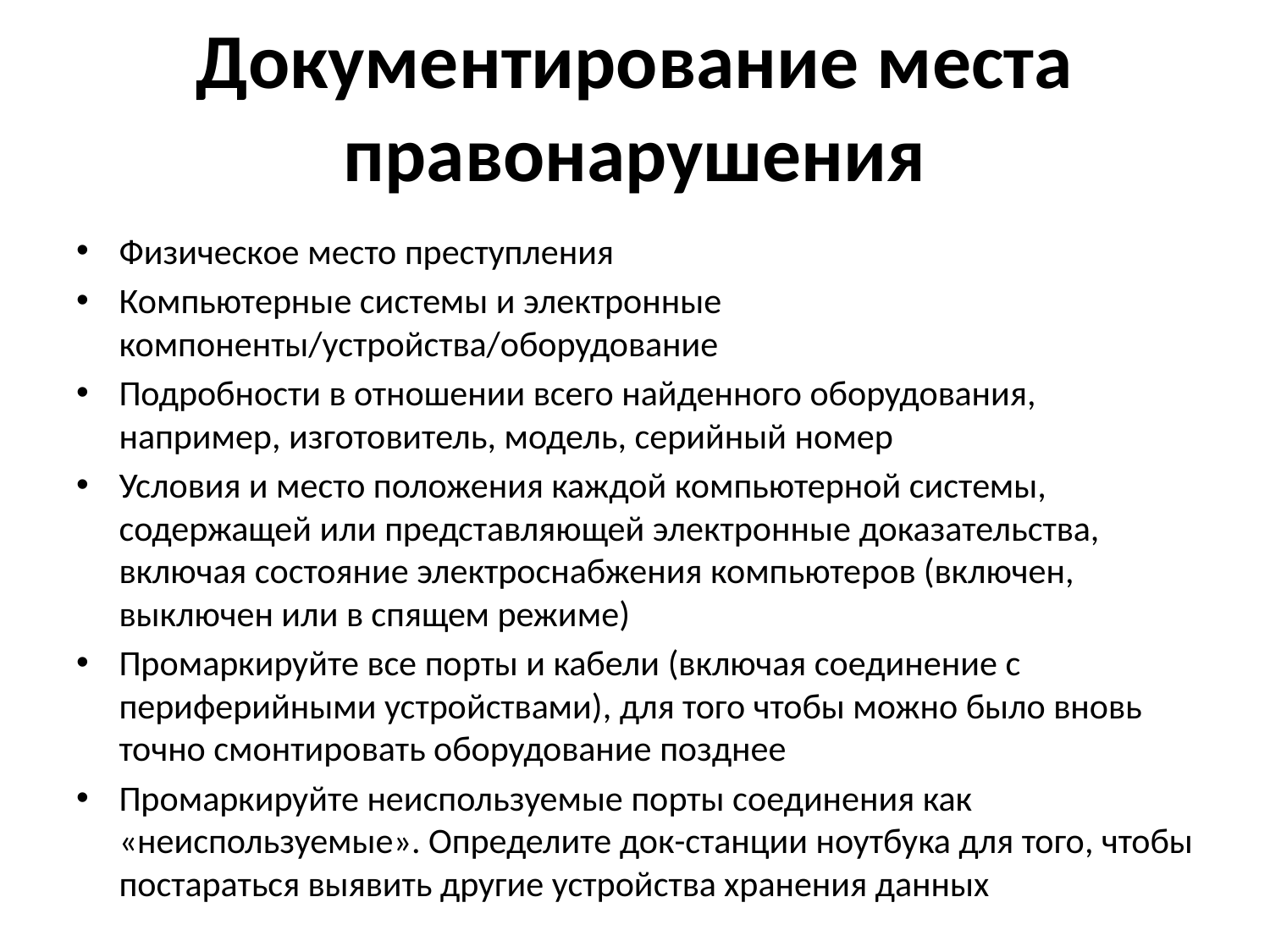

# Документирование места правонарушения
Физическое место преступления
Компьютерные системы и электронные компоненты/устройства/оборудование
Подробности в отношении всего найденного оборудования, например, изготовитель, модель, серийный номер
Условия и место положения каждой компьютерной системы, содержащей или представляющей электронные доказательства, включая состояние электроснабжения компьютеров (включен, выключен или в спящем режиме)
Промаркируйте все порты и кабели (включая соединение с периферийными устройствами), для того чтобы можно было вновь точно смонтировать оборудование позднее
Промаркируйте неиспользуемые порты соединения как «неиспользуемые». Определите док-станции ноутбука для того, чтобы постараться выявить другие устройства хранения данных